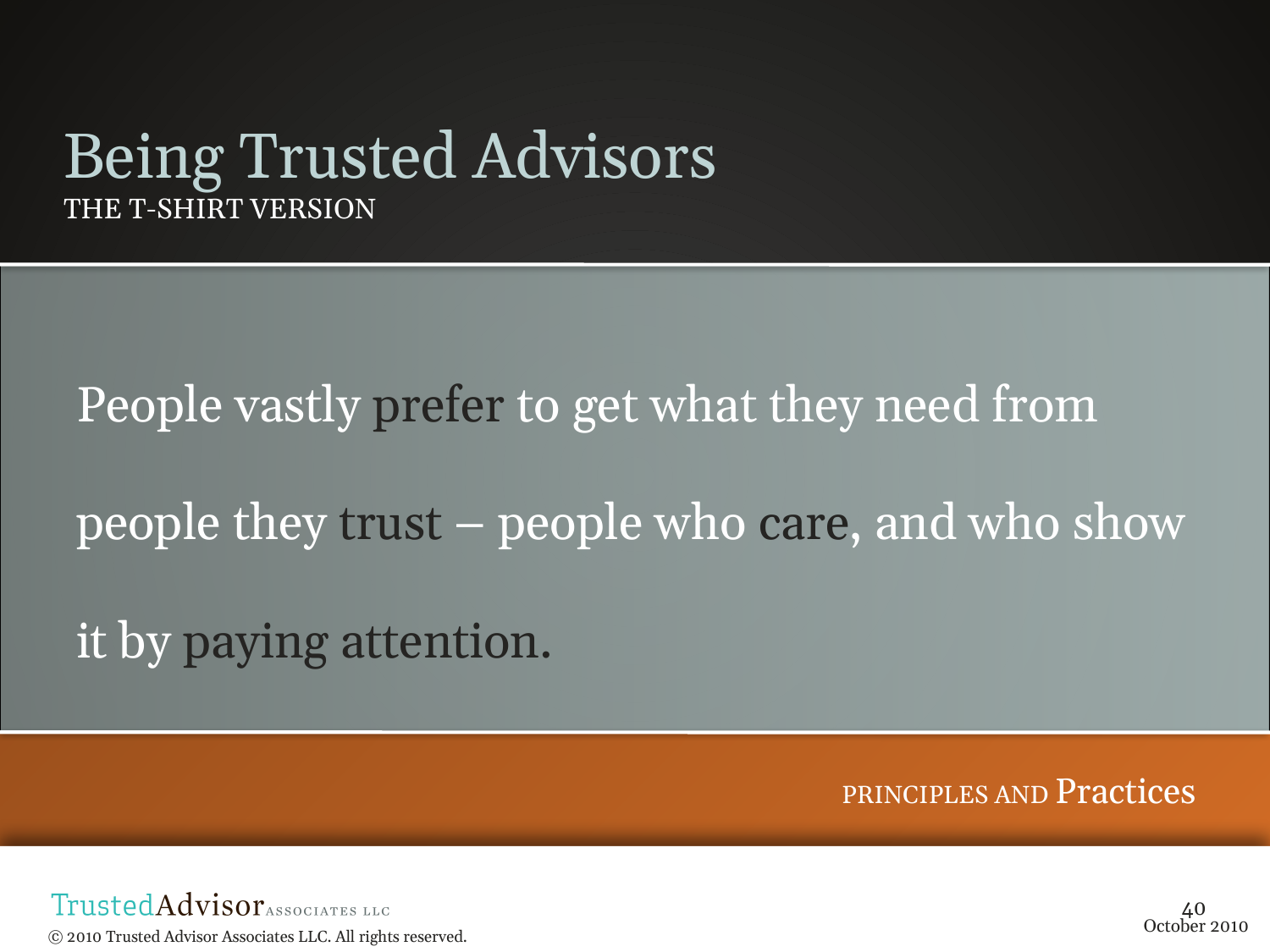

# Being Trusted Advisors
The t-shirt version
People vastly prefer to get what they need from people they trust – people who care, and who show it by paying attention.